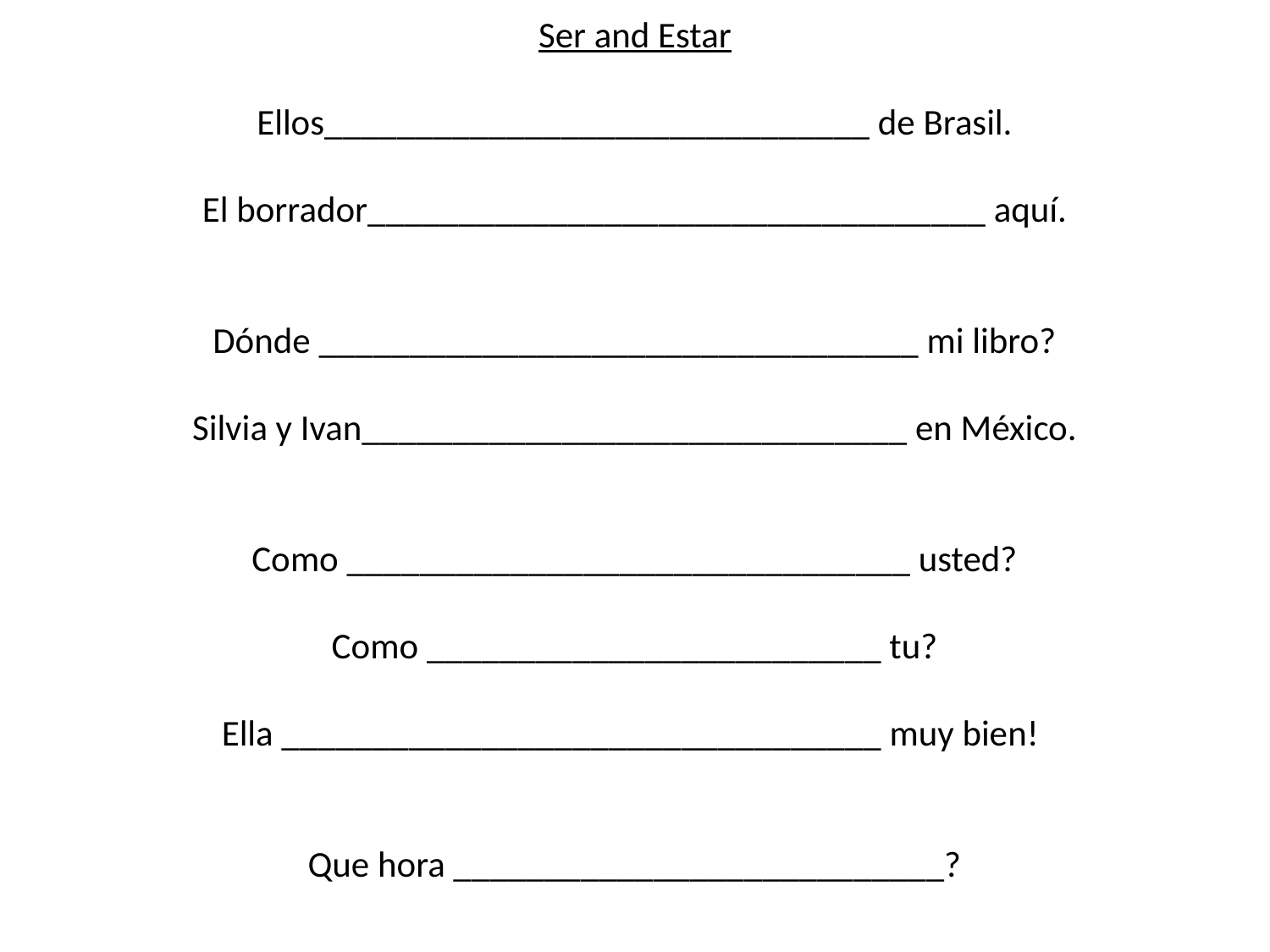

# Ser and Estar   Ellos______________________________ de Brasil.   El borrador__________________________________ aquí.     Dónde _________________________________ mi libro?   Silvia y Ivan______________________________ en México.     Como _______________________________ usted? Como _________________________ tu?   Ella _________________________________ muy bien!     Que hora ___________________________?